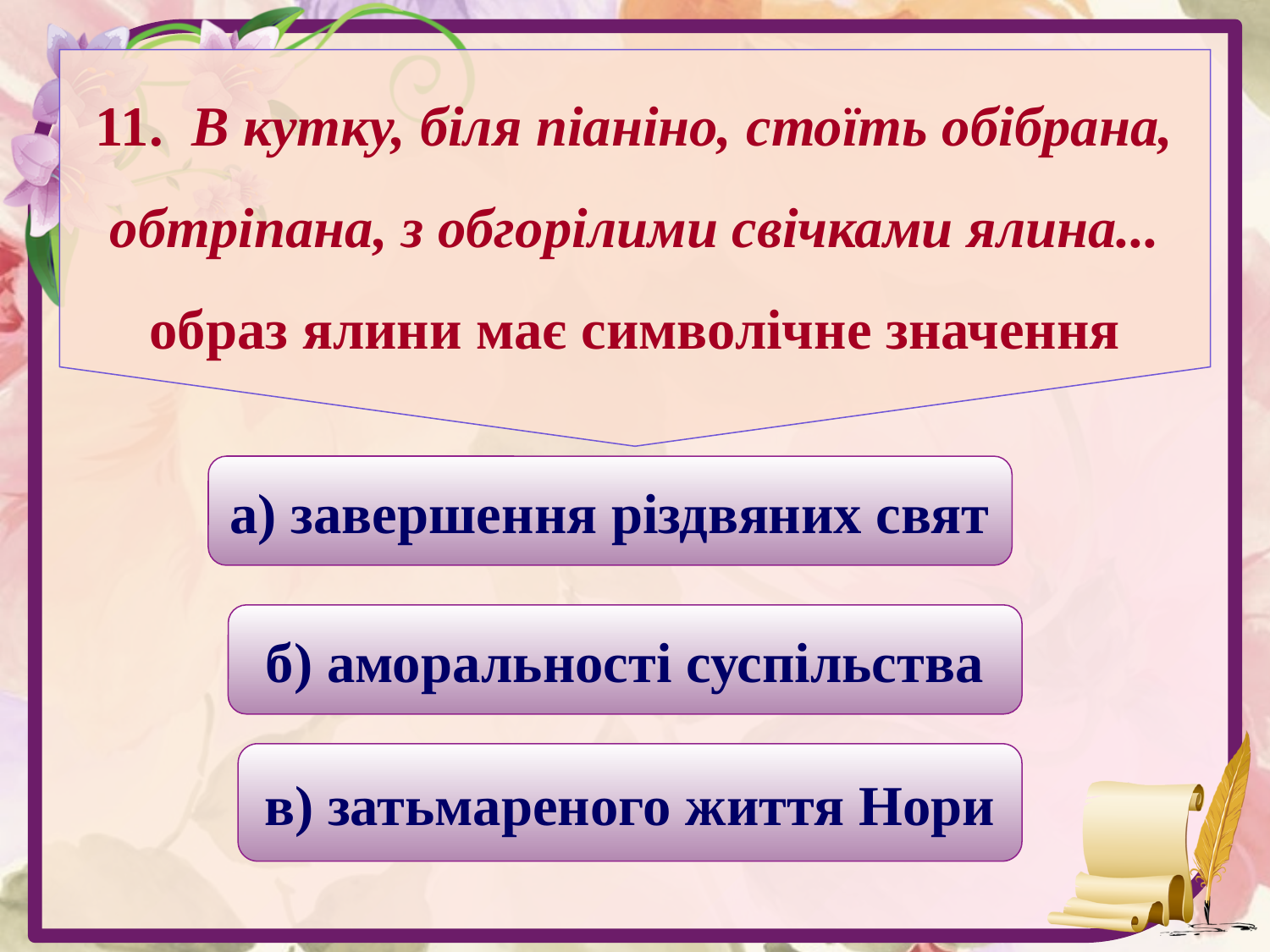

11.  В кутку, біля піаніно, стоїть обібрана, обтріпана, з обгорілими свічками ялина...
образ ялини має символічне значення

а) завершення різдвяних свят
б) аморальності суспільства
в) затьмареного життя Нори